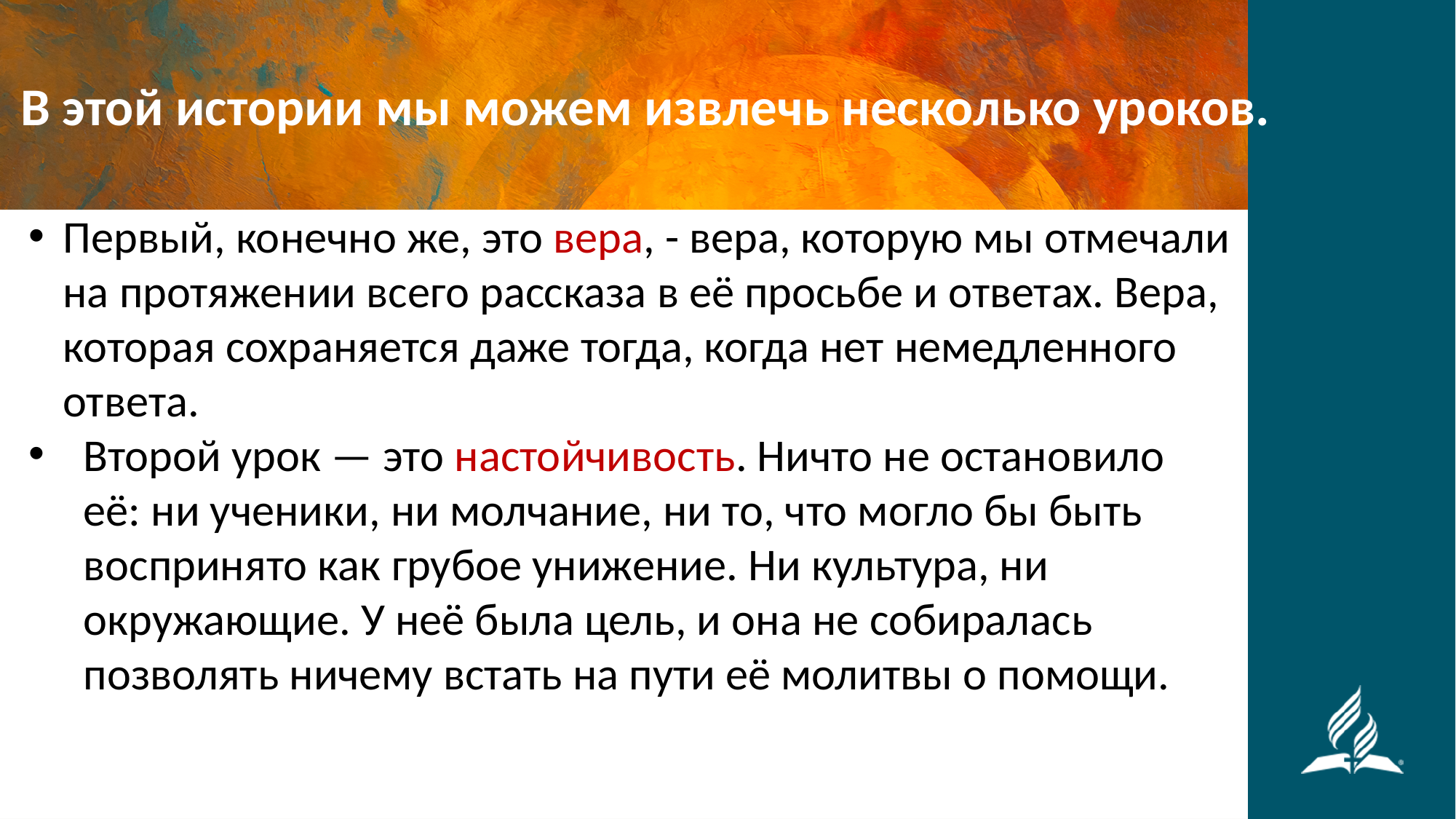

#
В этой истории мы можем извлечь несколько уроков.
Первый, конечно же, это вера, - вера, которую мы отмечали на протяжении всего рассказа в её просьбе и ответах. Вера, которая сохраняется даже тогда, когда нет немедленного ответа.
Второй урок — это настойчивость. Ничто не остановило её: ни ученики, ни молчание, ни то, что могло бы быть воспринято как грубое унижение. Ни культура, ни окружающие. У неё была цель, и она не собиралась позволять ничему встать на пути её молитвы о помощи.